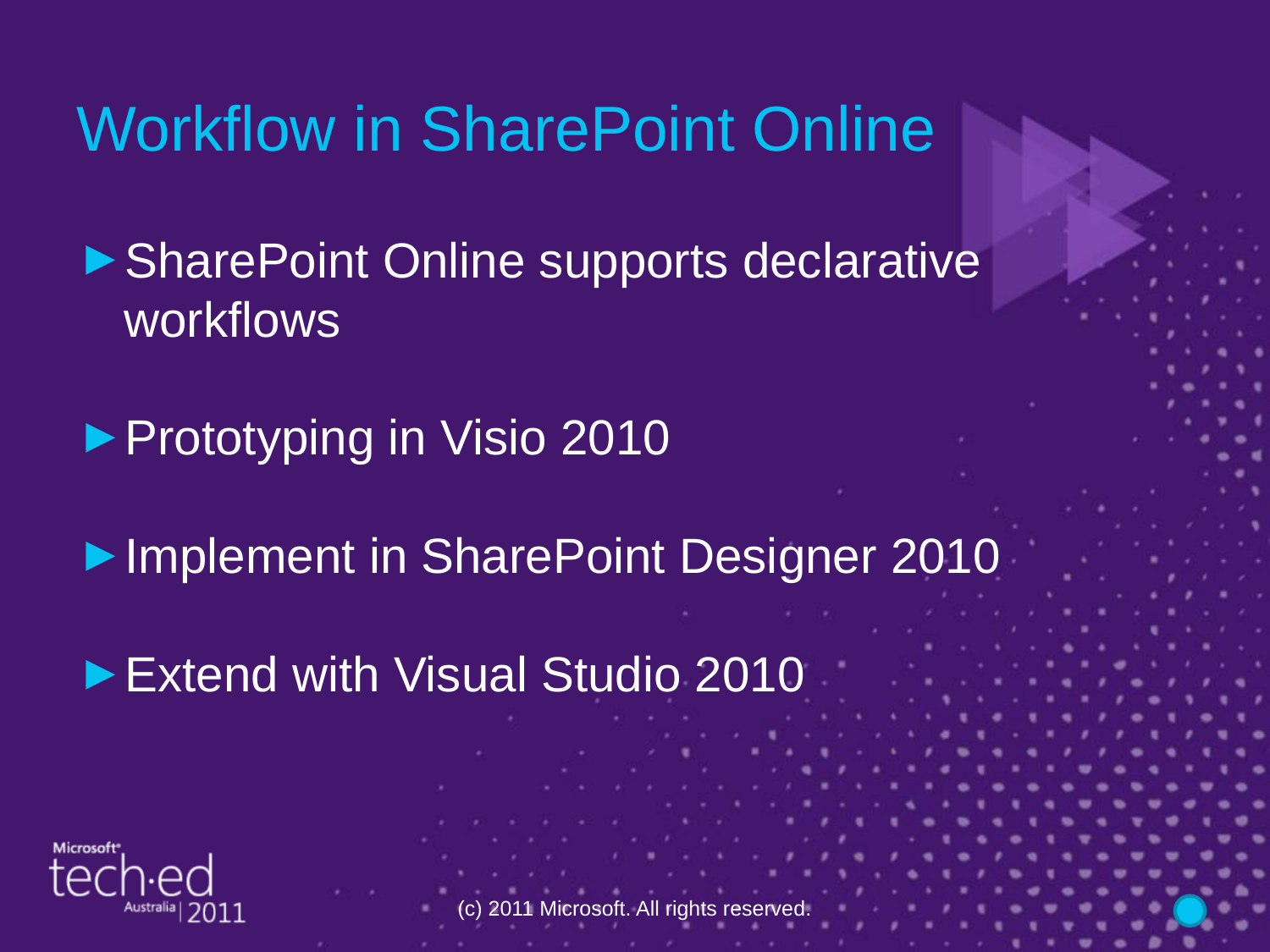

# Workflow in SharePoint Online
SharePoint Online supports declarative workflows
Prototyping in Visio 2010
Implement in SharePoint Designer 2010
Extend with Visual Studio 2010

(c) 2011 Microsoft. All rights reserved.